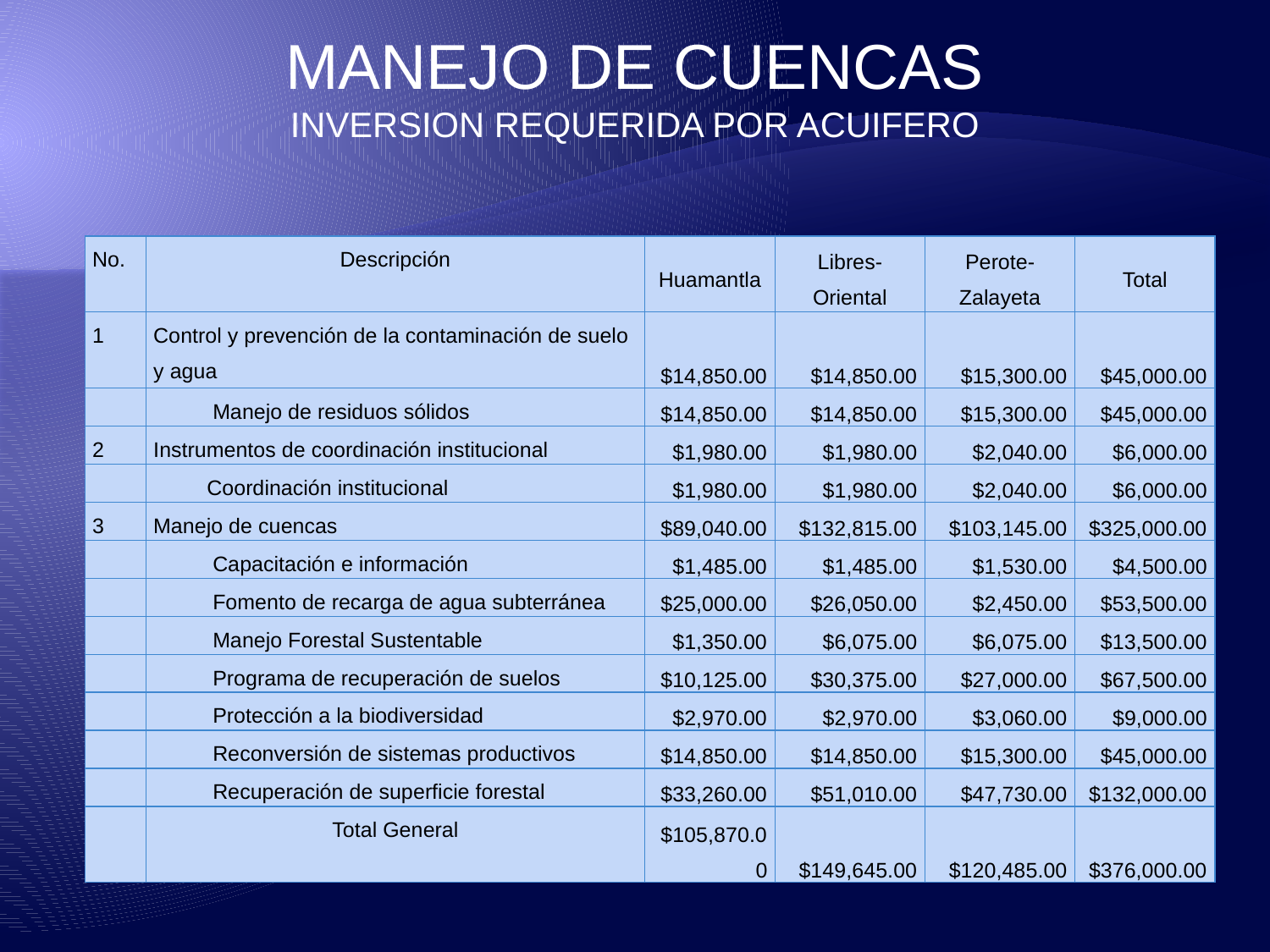

MANEJO DE CUENCAS
INVERSION REQUERIDA POR ACUIFERO
| No. | Descripción | Huamantla | Libres-Oriental | Perote-Zalayeta | Total |
| --- | --- | --- | --- | --- | --- |
| 1 | Control y prevención de la contaminación de suelo y agua | $14,850.00 | $14,850.00 | $15,300.00 | $45,000.00 |
|  | Manejo de residuos sólidos | $14,850.00 | $14,850.00 | $15,300.00 | $45,000.00 |
| 2 | Instrumentos de coordinación institucional | $1,980.00 | $1,980.00 | $2,040.00 | $6,000.00 |
|  | Coordinación institucional | $1,980.00 | $1,980.00 | $2,040.00 | $6,000.00 |
| 3 | Manejo de cuencas | $89,040.00 | $132,815.00 | $103,145.00 | $325,000.00 |
|  | Capacitación e información | $1,485.00 | $1,485.00 | $1,530.00 | $4,500.00 |
|  | Fomento de recarga de agua subterránea | $25,000.00 | $26,050.00 | $2,450.00 | $53,500.00 |
|  | Manejo Forestal Sustentable | $1,350.00 | $6,075.00 | $6,075.00 | $13,500.00 |
|  | Programa de recuperación de suelos | $10,125.00 | $30,375.00 | $27,000.00 | $67,500.00 |
|  | Protección a la biodiversidad | $2,970.00 | $2,970.00 | $3,060.00 | $9,000.00 |
|  | Reconversión de sistemas productivos | $14,850.00 | $14,850.00 | $15,300.00 | $45,000.00 |
|  | Recuperación de superficie forestal | $33,260.00 | $51,010.00 | $47,730.00 | $132,000.00 |
|  | Total General | $105,870.00 | $149,645.00 | $120,485.00 | $376,000.00 |